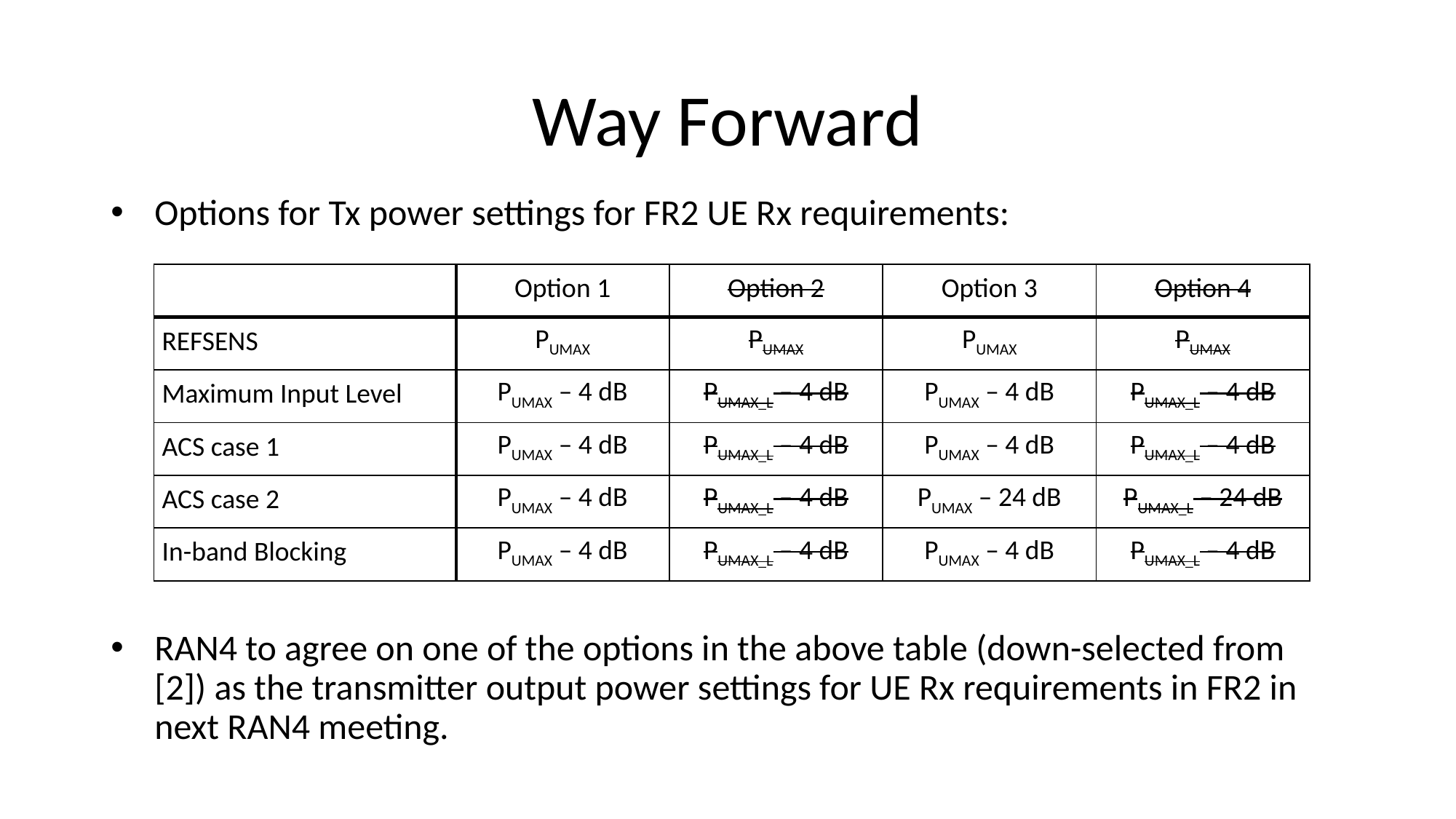

# Way Forward
Options for Tx power settings for FR2 UE Rx requirements:

RAN4 to agree on one of the options in the above table (down-selected from [2]) as the transmitter output power settings for UE Rx requirements in FR2 in next RAN4 meeting.

|  | Option 1 | Option 2 | Option 3 | Option 4 |
| --- | --- | --- | --- | --- |
| REFSENS | PUMAX | PUMAX | PUMAX | PUMAX |
| Maximum Input Level | PUMAX – 4 dB | PUMAX\_L – 4 dB | PUMAX – 4 dB | PUMAX\_L – 4 dB |
| ACS case 1 | PUMAX – 4 dB | PUMAX\_L – 4 dB | PUMAX – 4 dB | PUMAX\_L – 4 dB |
| ACS case 2 | PUMAX – 4 dB | PUMAX\_L – 4 dB | PUMAX – 24 dB | PUMAX\_L – 24 dB |
| In-band Blocking | PUMAX – 4 dB | PUMAX\_L – 4 dB | PUMAX – 4 dB | PUMAX\_L – 4 dB |